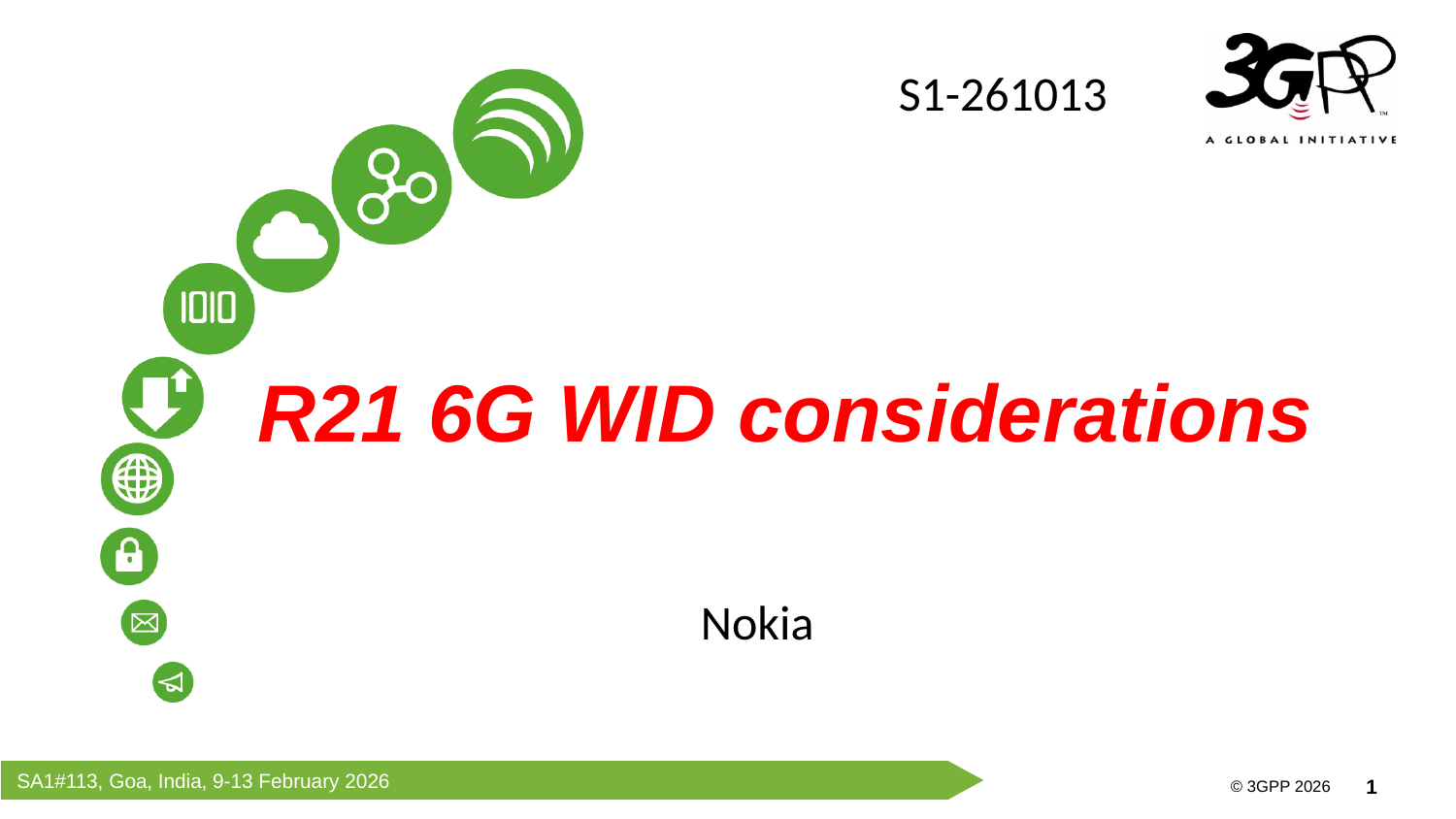

S1-261013
R21 6G WID considerations
Nokia
SA1#113, Goa, India, 9-13 February 2026

© 3GPP 2026